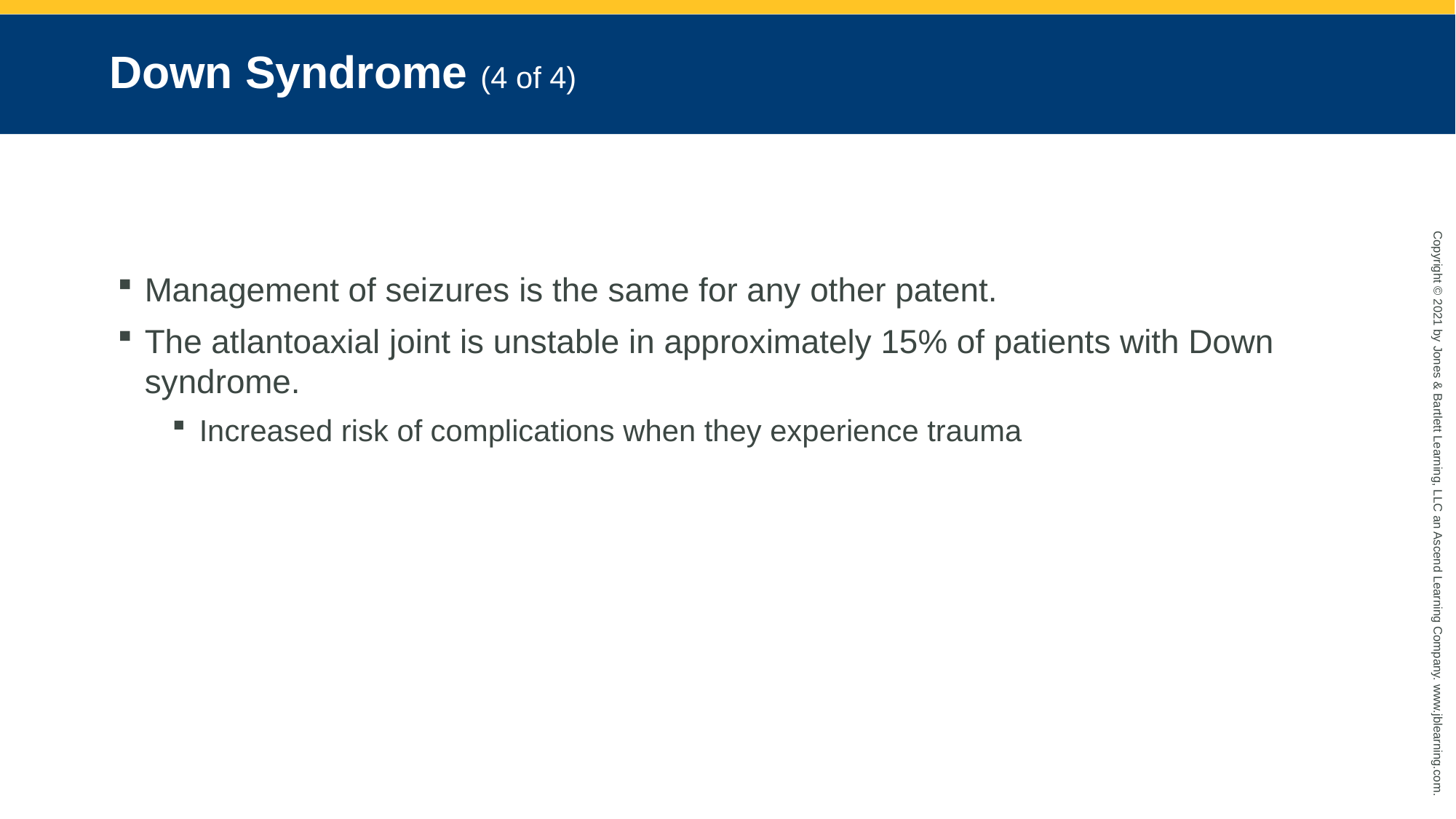

# Down Syndrome (4 of 4)
Management of seizures is the same for any other patent.
The atlantoaxial joint is unstable in approximately 15% of patients with Down syndrome.
Increased risk of complications when they experience trauma